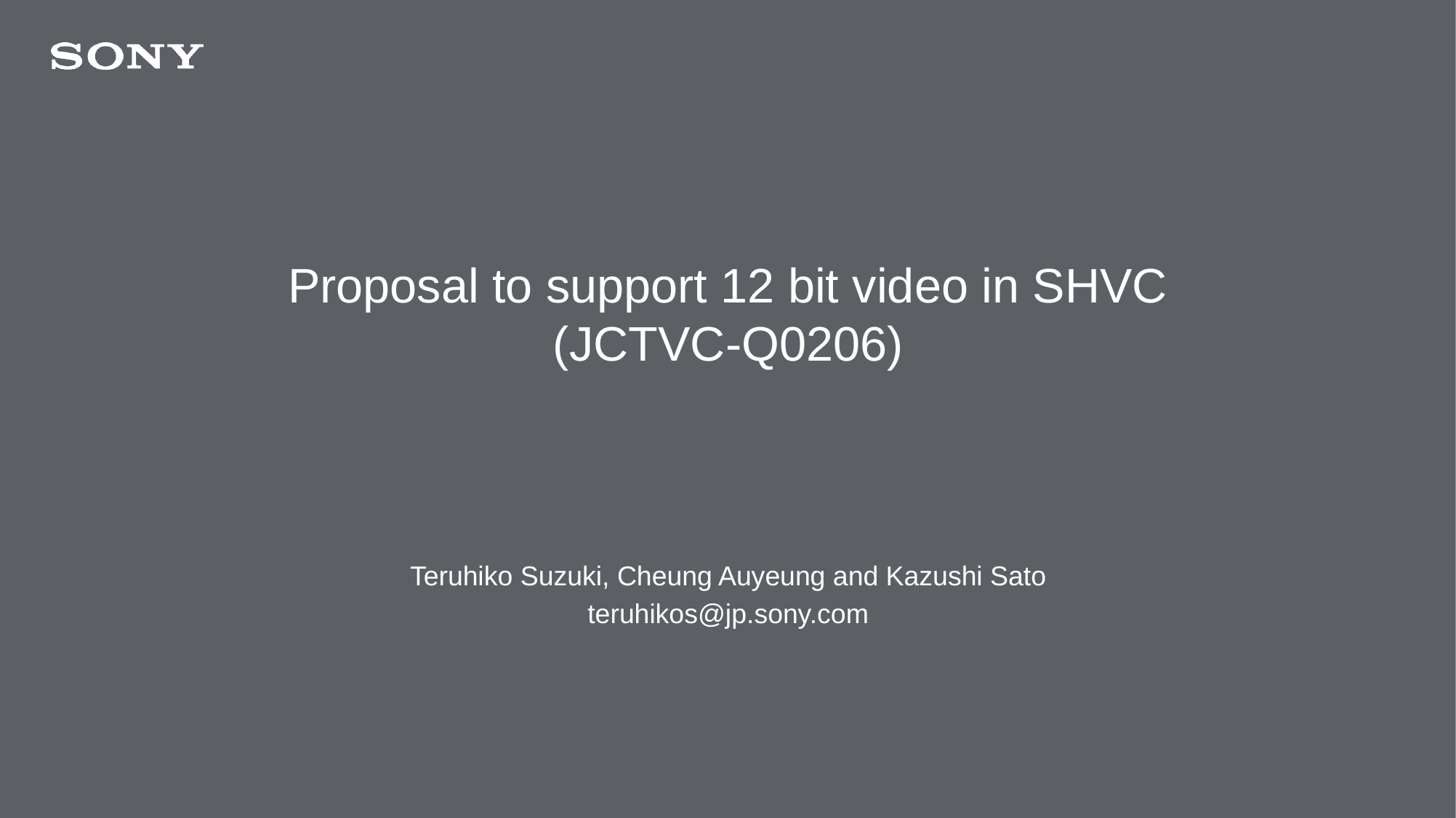

# Proposal to support 12 bit video in SHVC (JCTVC-Q0206)
Teruhiko Suzuki, Cheung Auyeung and Kazushi Sato
teruhikos@jp.sony.com